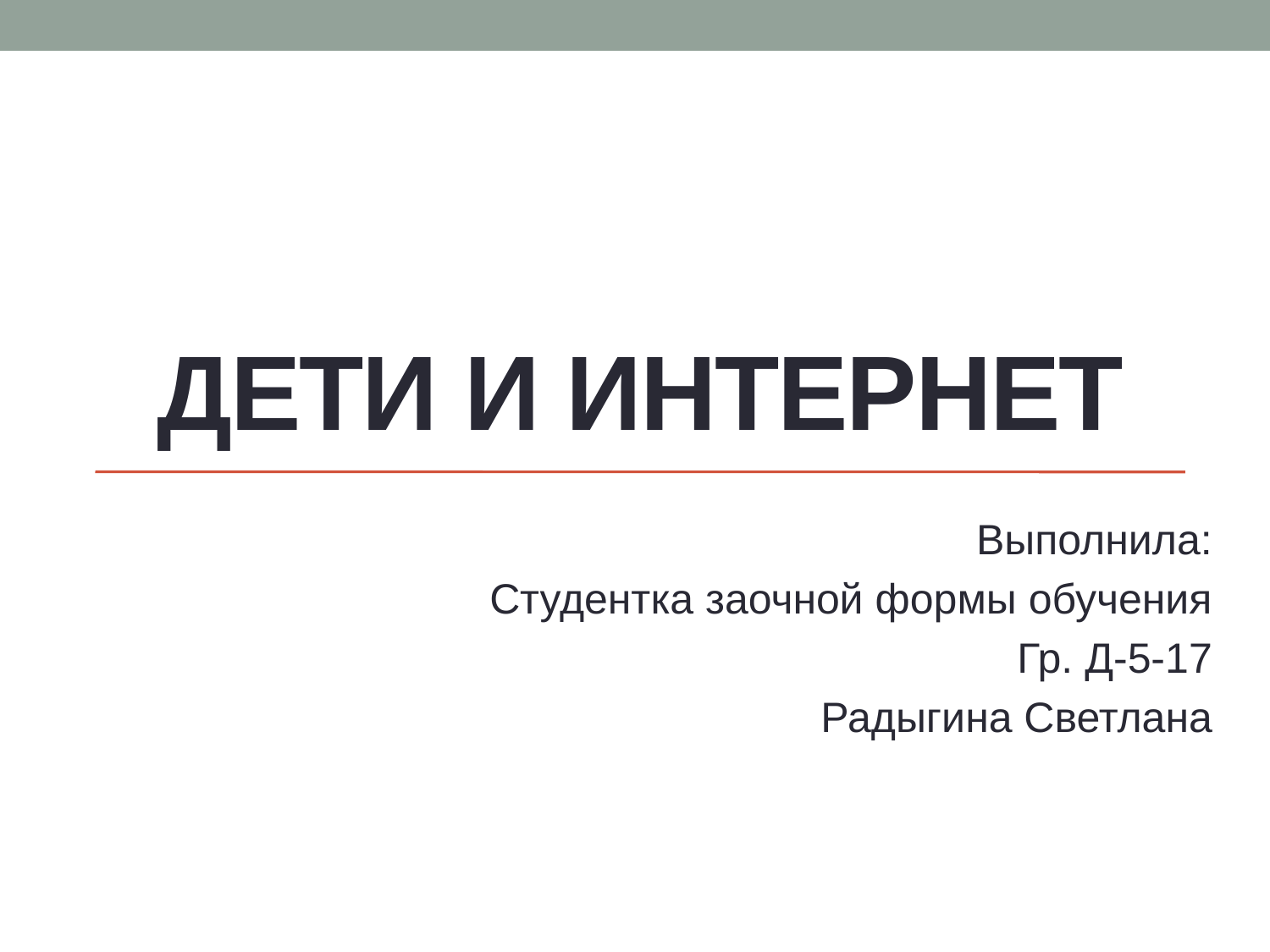

# Дети и интернет
Выполнила:
Студентка заочной формы обучения
Гр. Д-5-17
Радыгина Светлана